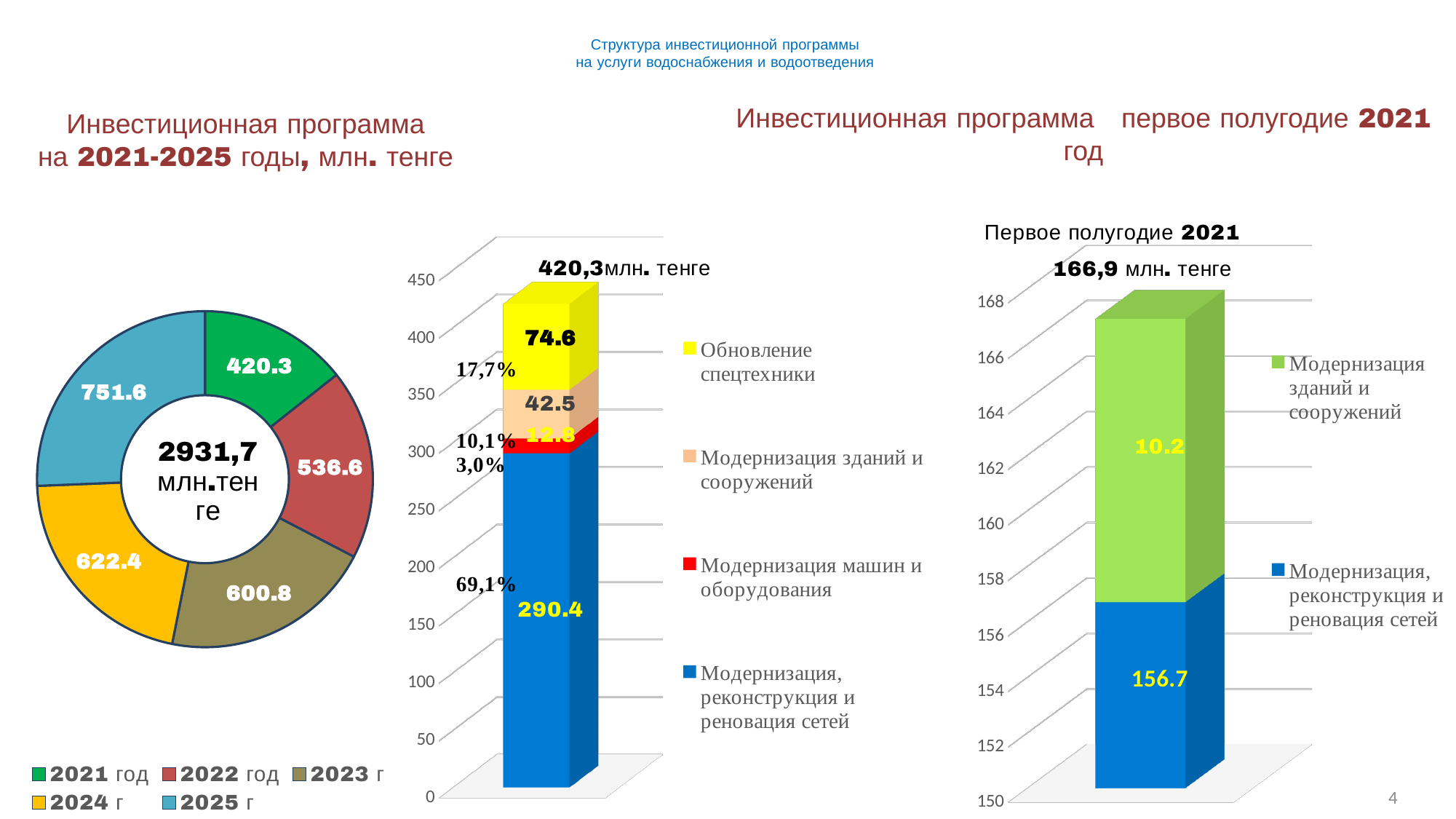

# Структура инвестиционной программы на услуги водоснабжения и водоотведения

### Chart

| Category | Продажи |
|---|---|
| 2021 год | 420.3 |
| 2022 год | 536.6 |
| 2023 г | 600.8 |
| 2024 г | 622.4 |
| 2025 г | 751.6 |
Инвестиционная программа   первое полугодие 2021 год
Инвестиционная программа
на 2021-2025 годы, млн. тенге

[unsupported chart]

[unsupported chart]

4